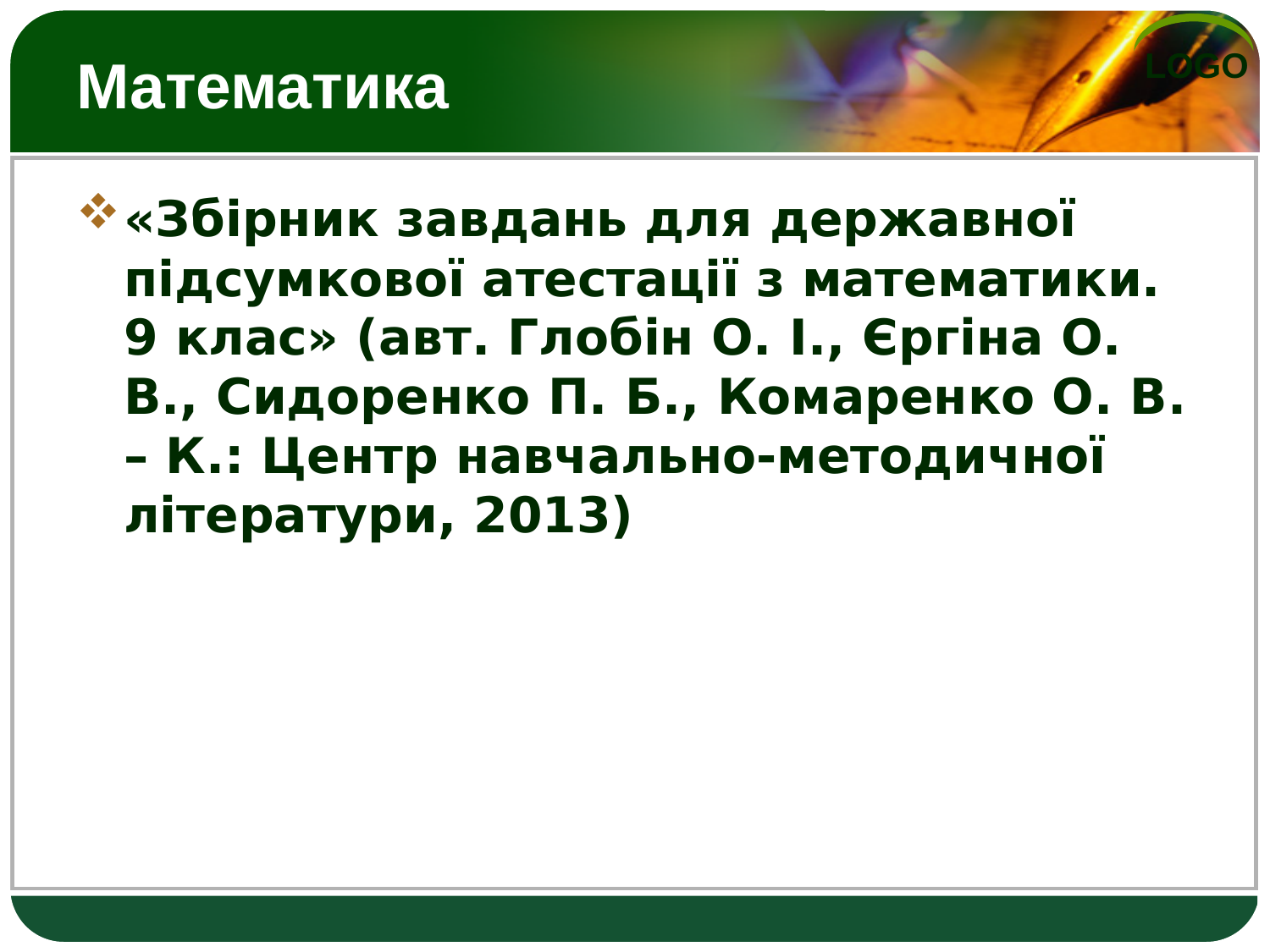

# Математика
«Збірник завдань для державної підсумкової атестації з математики. 9 клас» (авт. Глобін О. І., Єргіна О. В., Сидоренко П. Б., Комаренко О. В. – К.: Центр навчально-методичної літератури, 2013)